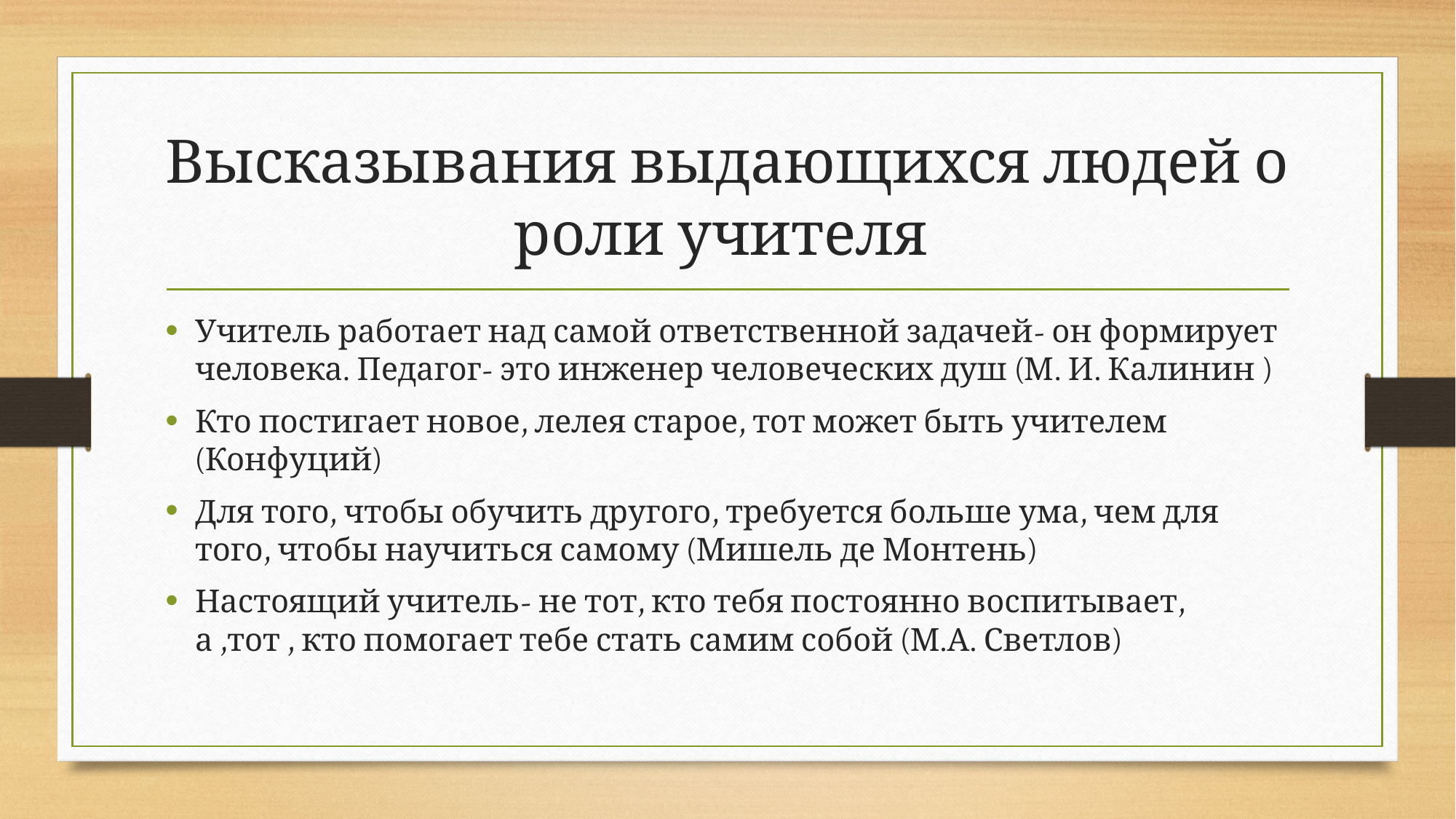

# Высказывания выдающихся людей о роли учителя
Учитель работает над самой ответственной задачей- он формирует человека. Педагог- это инженер человеческих душ (М. И. Калинин )
Кто постигает новое, лелея старое, тот может быть учителем (Конфуций)
Для того, чтобы обучить другого, требуется больше ума, чем для того, чтобы научиться самому (Мишель де Монтень)
Настоящий учитель- не тот, кто тебя постоянно воспитывает, а ,тот , кто помогает тебе стать самим собой (М.А. Светлов)